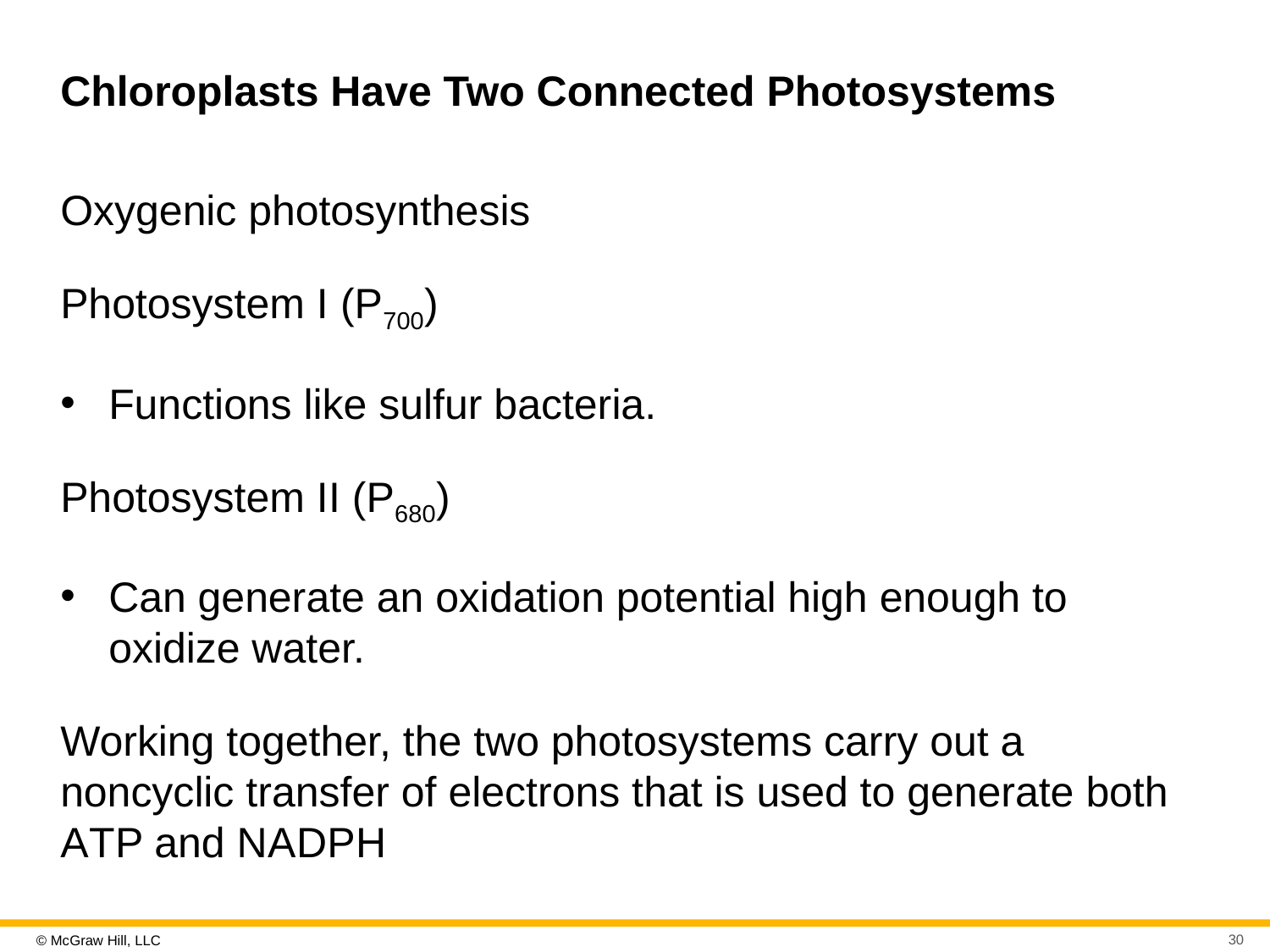

# Chloroplasts Have Two Connected Photosystems
Oxygenic photosynthesis
Photosystem I (P700)
Functions like sulfur bacteria.
Photosystem II (P680)
Can generate an oxidation potential high enough to oxidize water.
Working together, the two photosystems carry out a noncyclic transfer of electrons that is used to generate both A T P and N A D P H
30